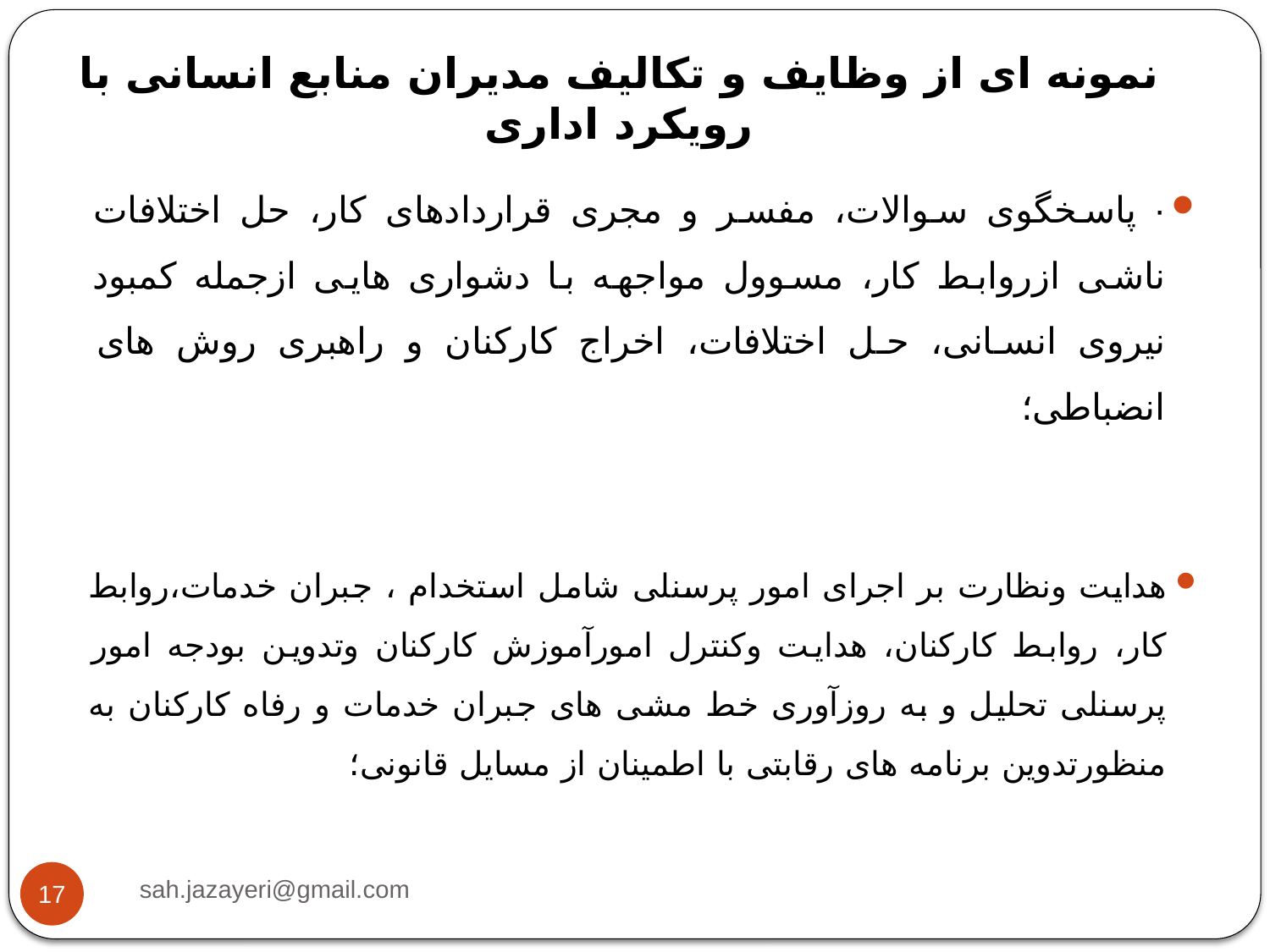

# نمونه ای از وظایف و تکالیف مدیران منابع انسانی با رویکرد اداری
· پاسخگوی سوالات، مفسر و مجری قراردادهای کار، حل اختلافات ناشی ازروابط کار، مسوول مواجهه با دشواری هایی ازجمله کمبود نیروی انسانی، حل اختلافات، اخراج کارکنان و راهبری روش های انضباطی؛
هدایت ونظارت بر اجرای امور پرسنلی شامل استخدام ، جبران خدمات،روابط کار، روابط کارکنان، هدایت وکنترل امورآموزش کارکنان وتدوین بودجه امور پرسنلی تحلیل و به روزآوری خط مشی های جبران خدمات و رفاه کارکنان به منظورتدوین برنامه های رقابتی با اطمینان از مسایل قانونی؛
sah.jazayeri@gmail.com
17